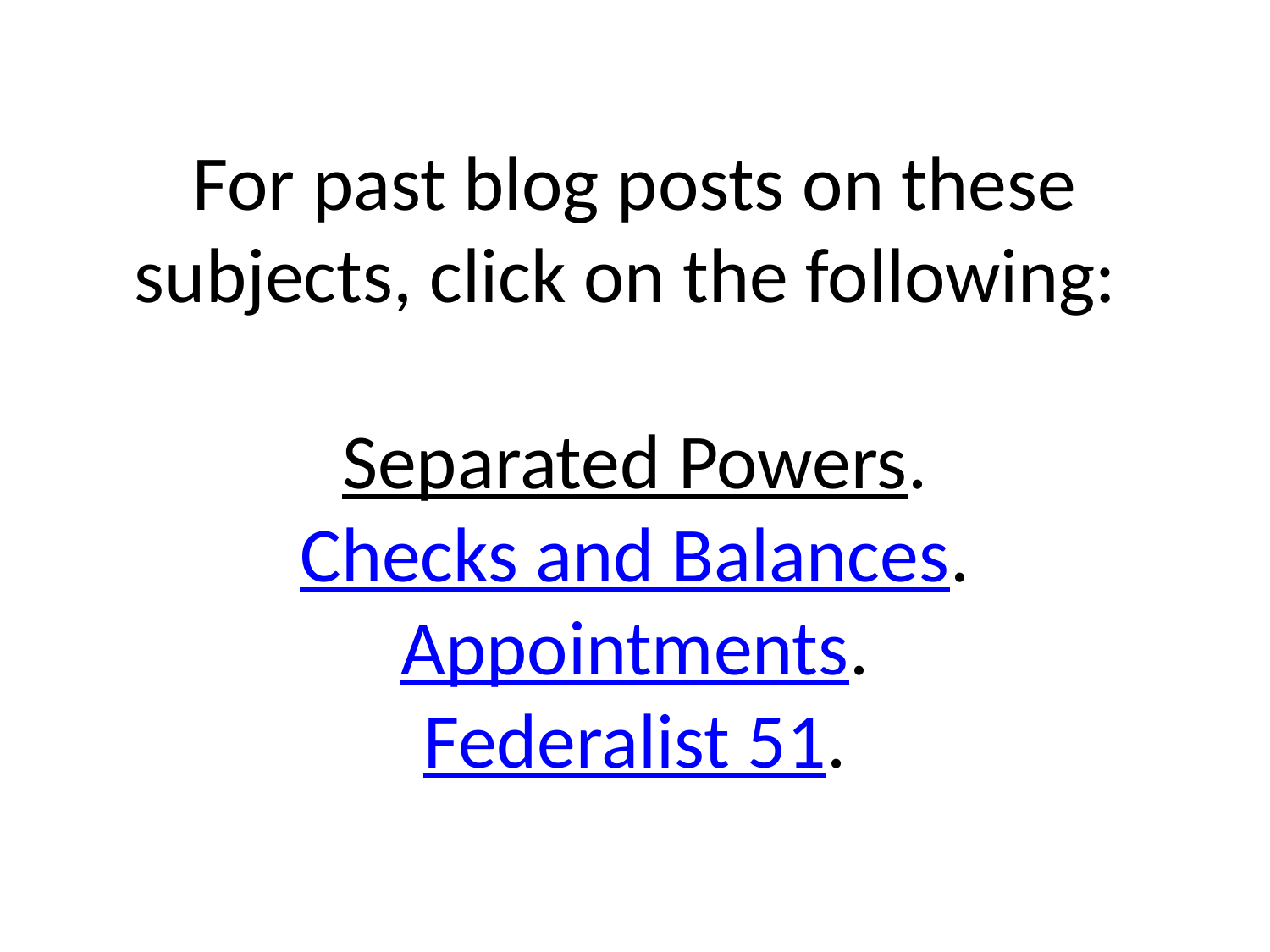

# For past blog posts on these subjects, click on the following: Separated Powers. Checks and Balances. Appointments. Federalist 51.